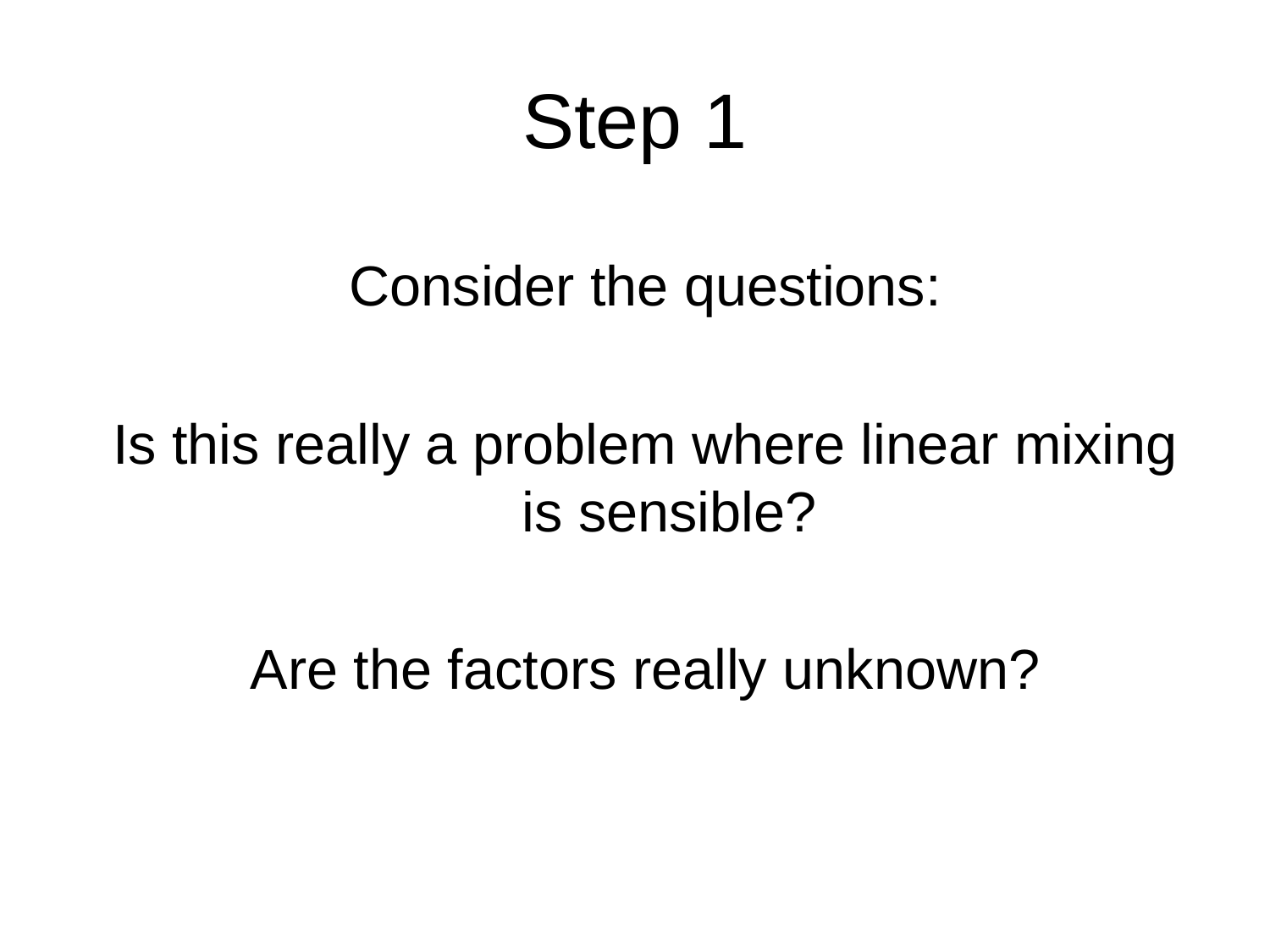

# Step 1
Consider the questions:

Is this really a problem where linear mixing is sensible?

Are the factors really unknown?